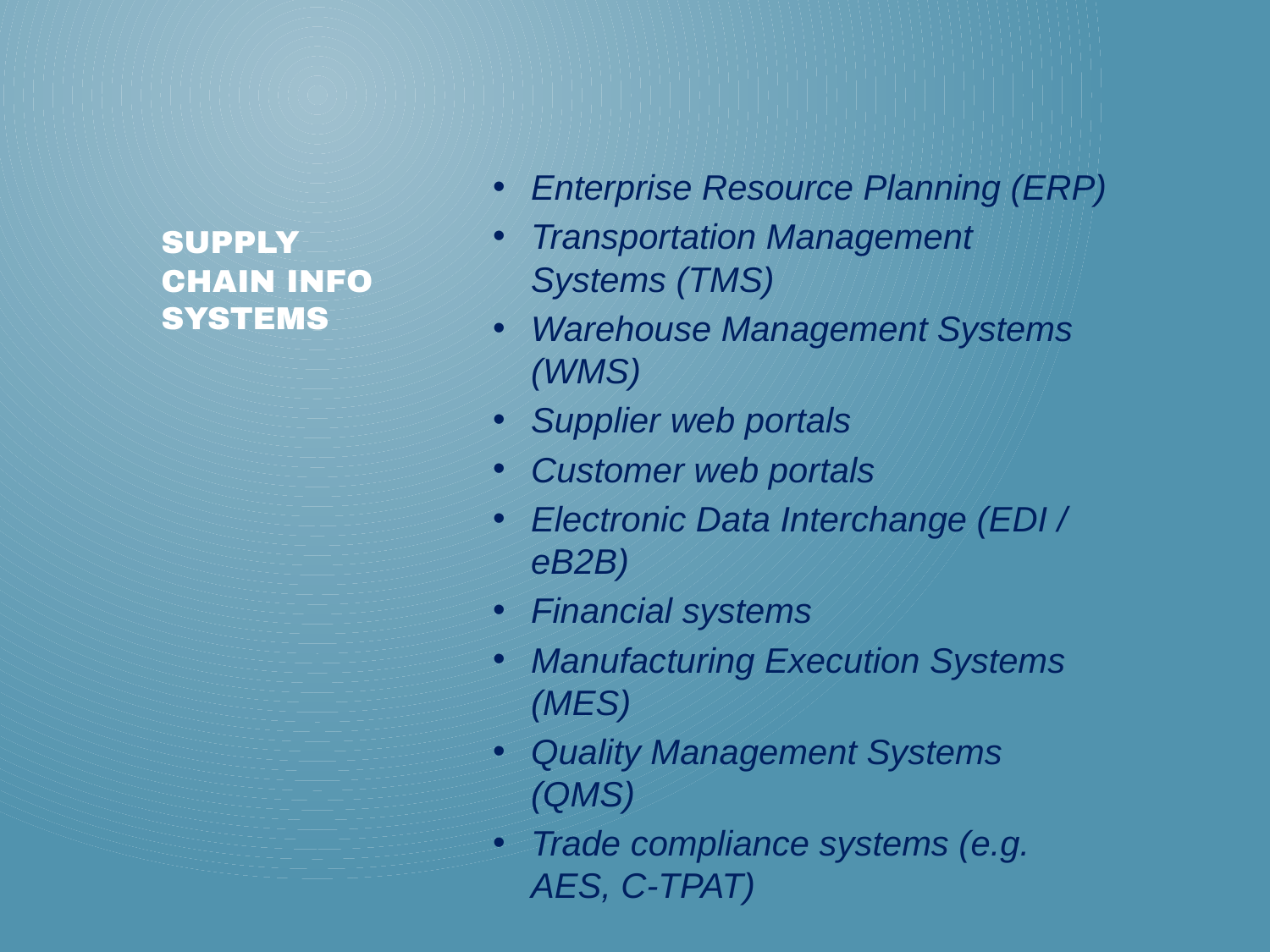

Enterprise Resource Planning (ERP)
Transportation Management Systems (TMS)
Warehouse Management Systems (WMS)
Supplier web portals
Customer web portals
Electronic Data Interchange (EDI / eB2B)
Financial systems
Manufacturing Execution Systems (MES)
Quality Management Systems (QMS)
Trade compliance systems (e.g. AES, C-TPAT)
# Supply chain info systems